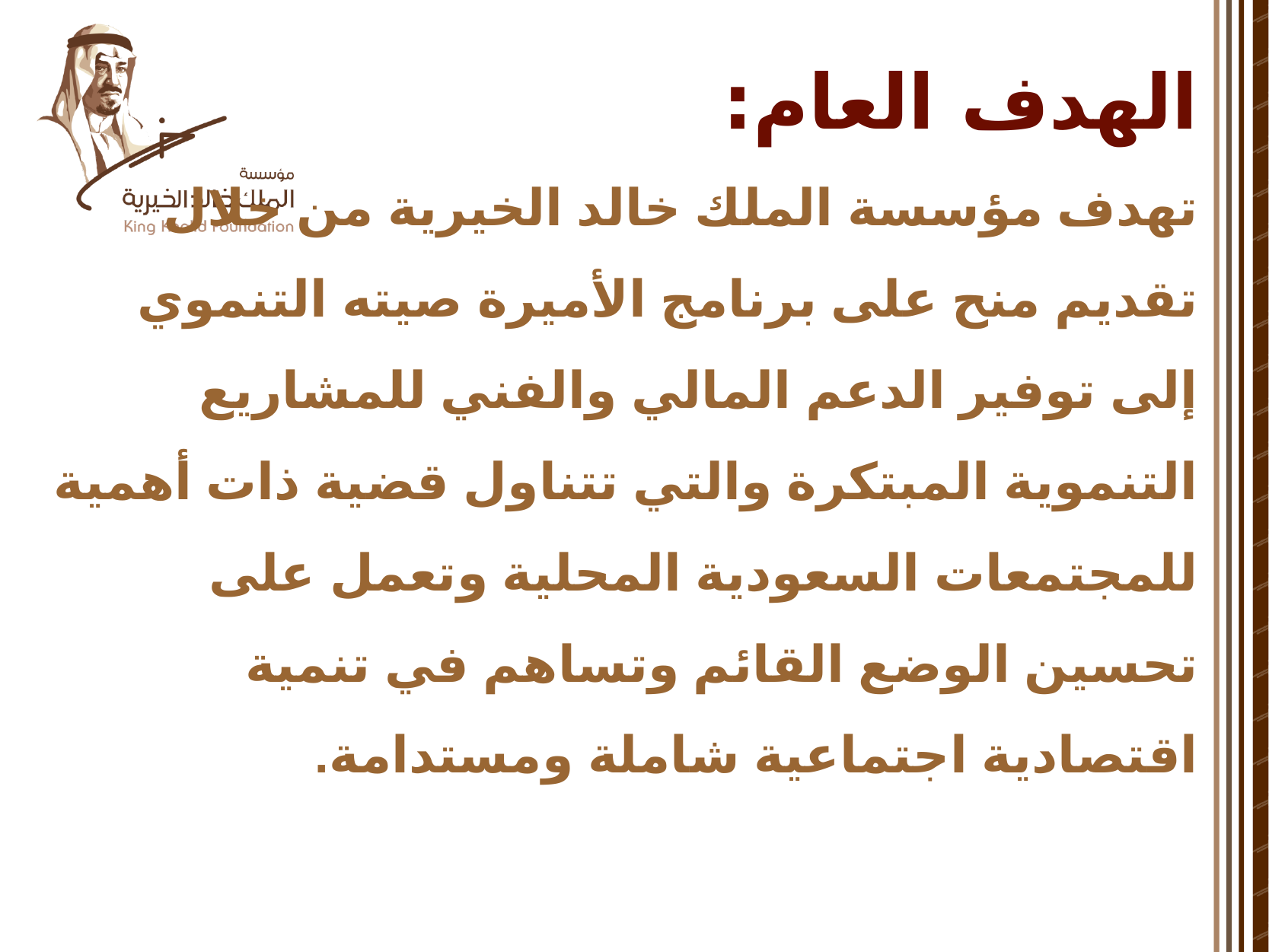

# الهدف العام: تهدف مؤسسة الملك خالد الخيرية من خلال تقديم منح على برنامج الأميرة صيته التنموي إلى توفير الدعم المالي والفني للمشاريع التنموية المبتكرة والتي تتناول قضية ذات أهمية للمجتمعات السعودية المحلية وتعمل على تحسين الوضع القائم وتساهم في تنمية اقتصادية اجتماعية شاملة ومستدامة.